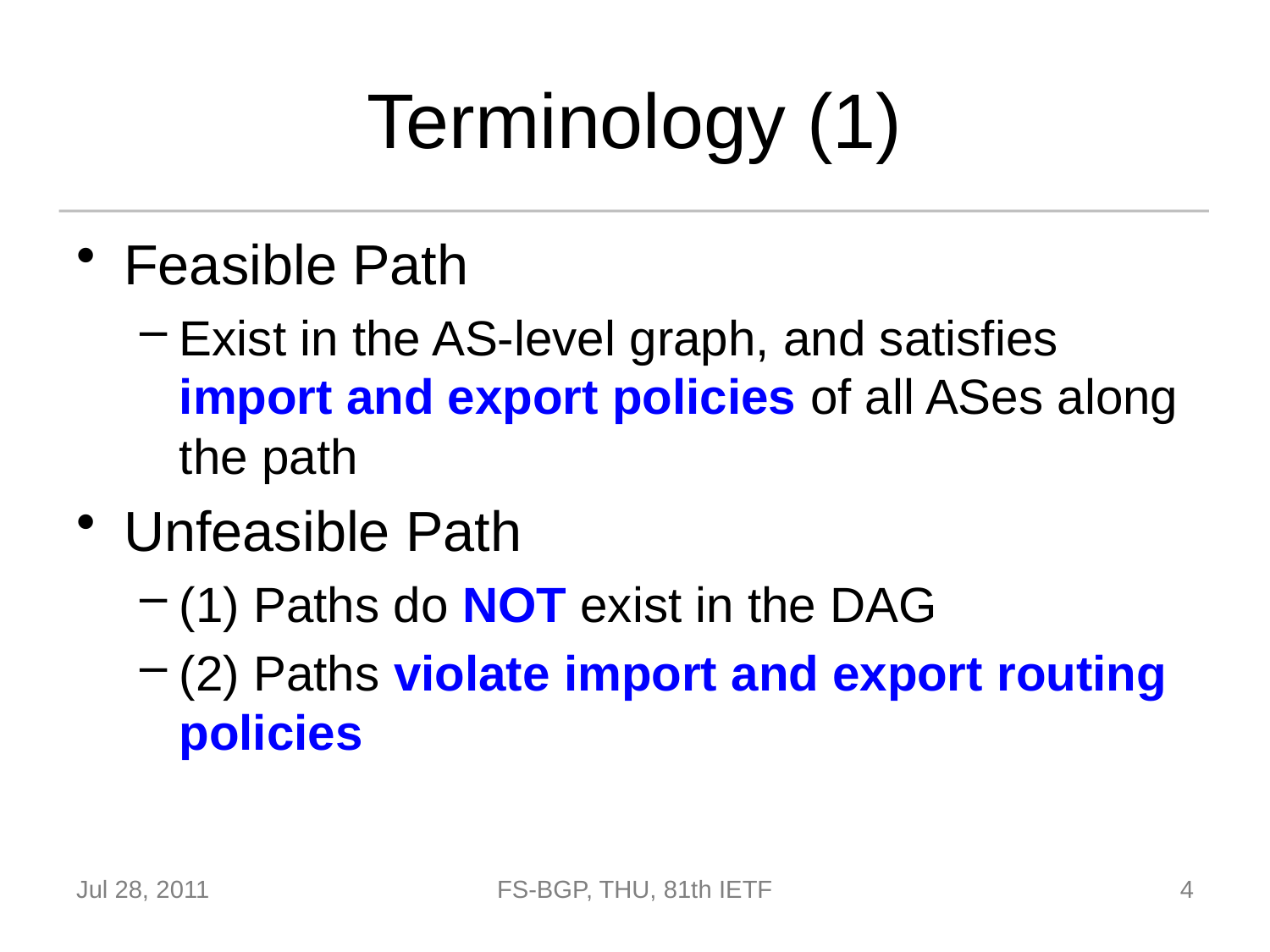

# Terminology (1)
Feasible Path
Exist in the AS-level graph, and satisfies import and export policies of all ASes along the path
Unfeasible Path
(1) Paths do NOT exist in the DAG
(2) Paths violate import and export routing policies

Jul 28, 2011
FS-BGP, THU, 81th IETF
4